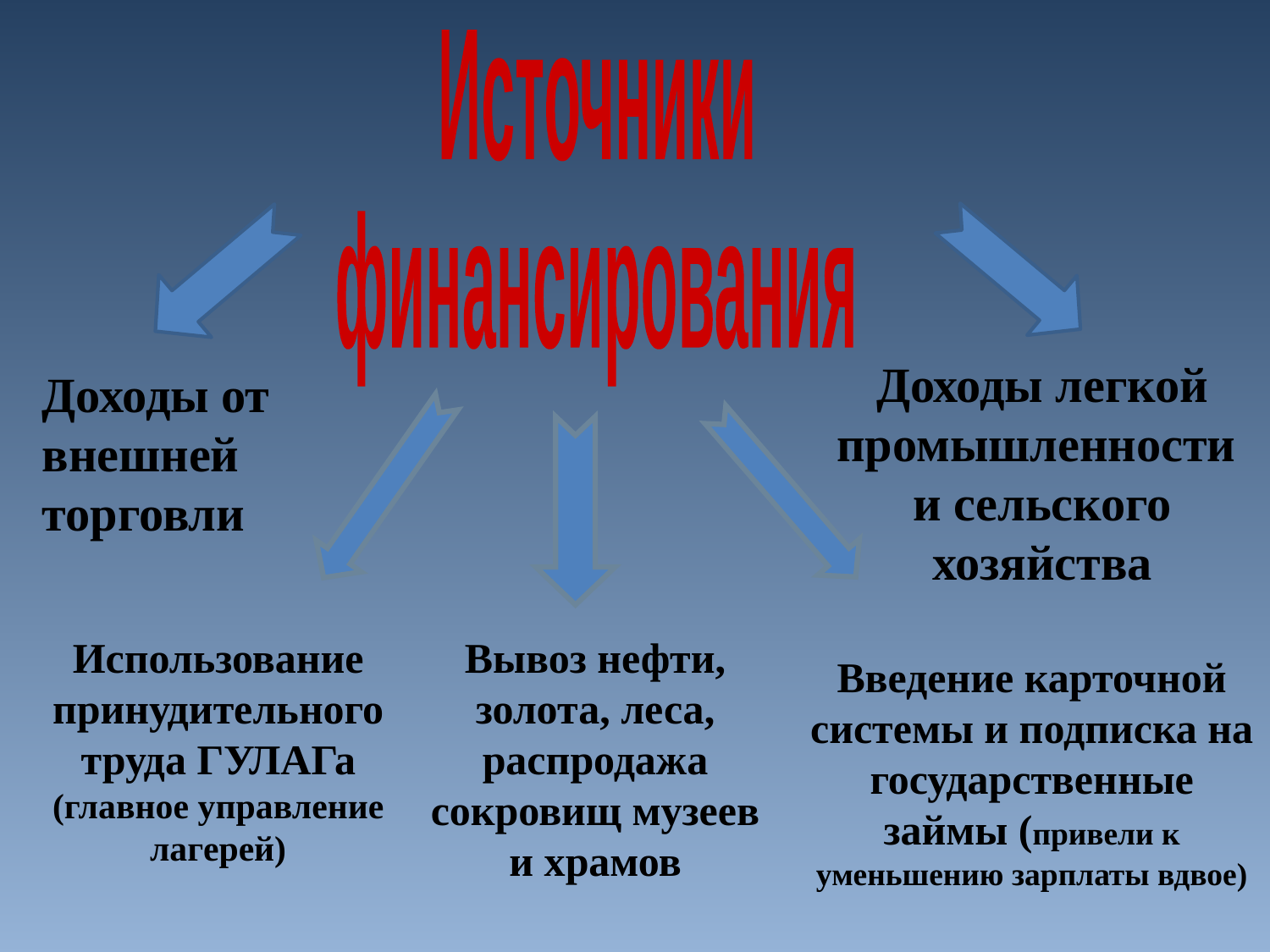

Источники
финансирования

Доходы легкой промышленности
и сельского хозяйства
Доходы от внешней торговли

Использование принудительного труда ГУЛАГа (главное управление лагерей)
Вывоз нефти, золота, леса, распродажа сокровищ музеев и храмов
Введение карточной системы и подписка на государственные займы (привели к уменьшению зарплаты вдвое)